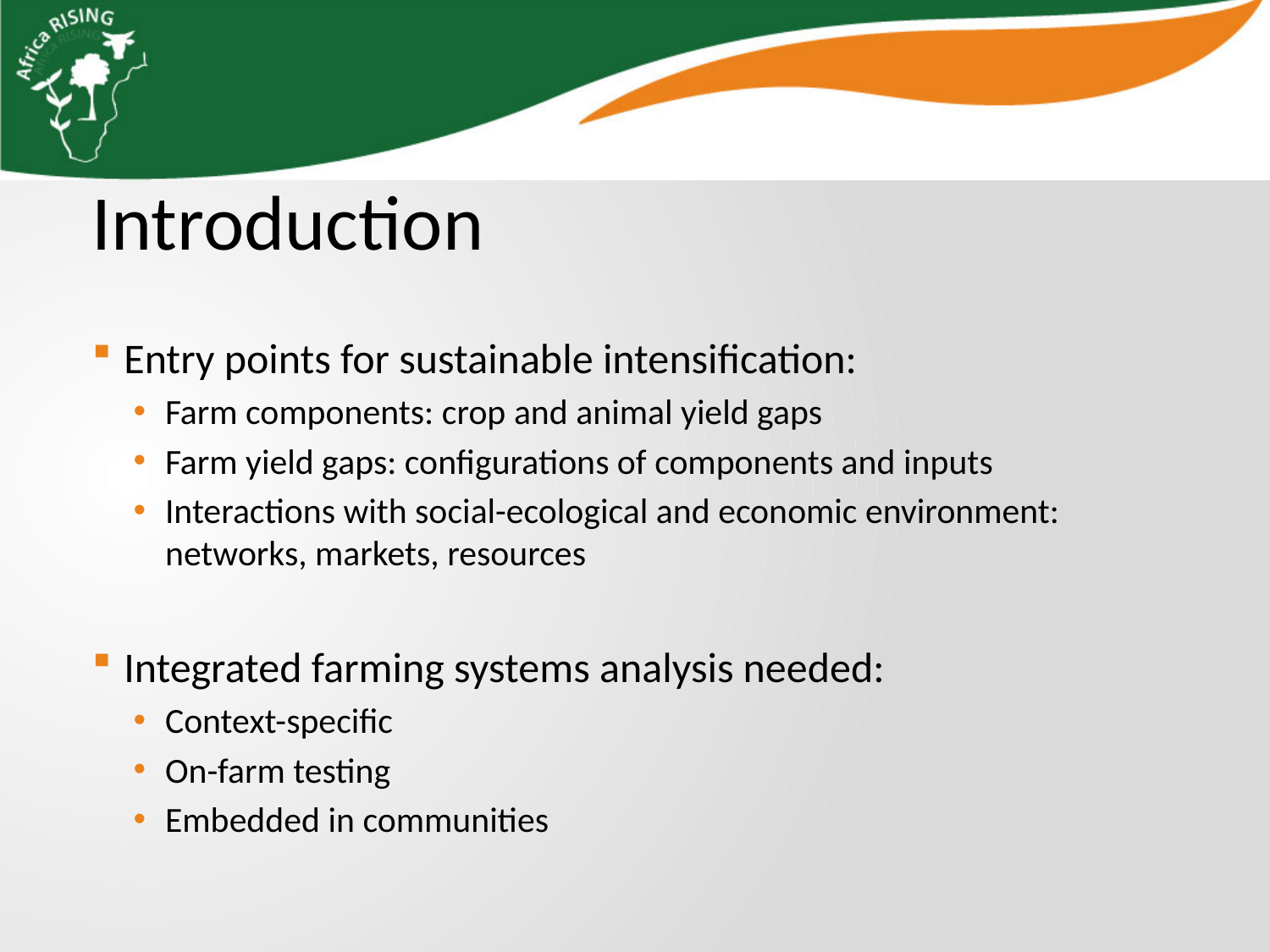

Introduction
Entry points for sustainable intensification:
Farm components: crop and animal yield gaps
Farm yield gaps: configurations of components and inputs
Interactions with social-ecological and economic environment: networks, markets, resources

Integrated farming systems analysis needed:
Context-specific
On-farm testing
Embedded in communities